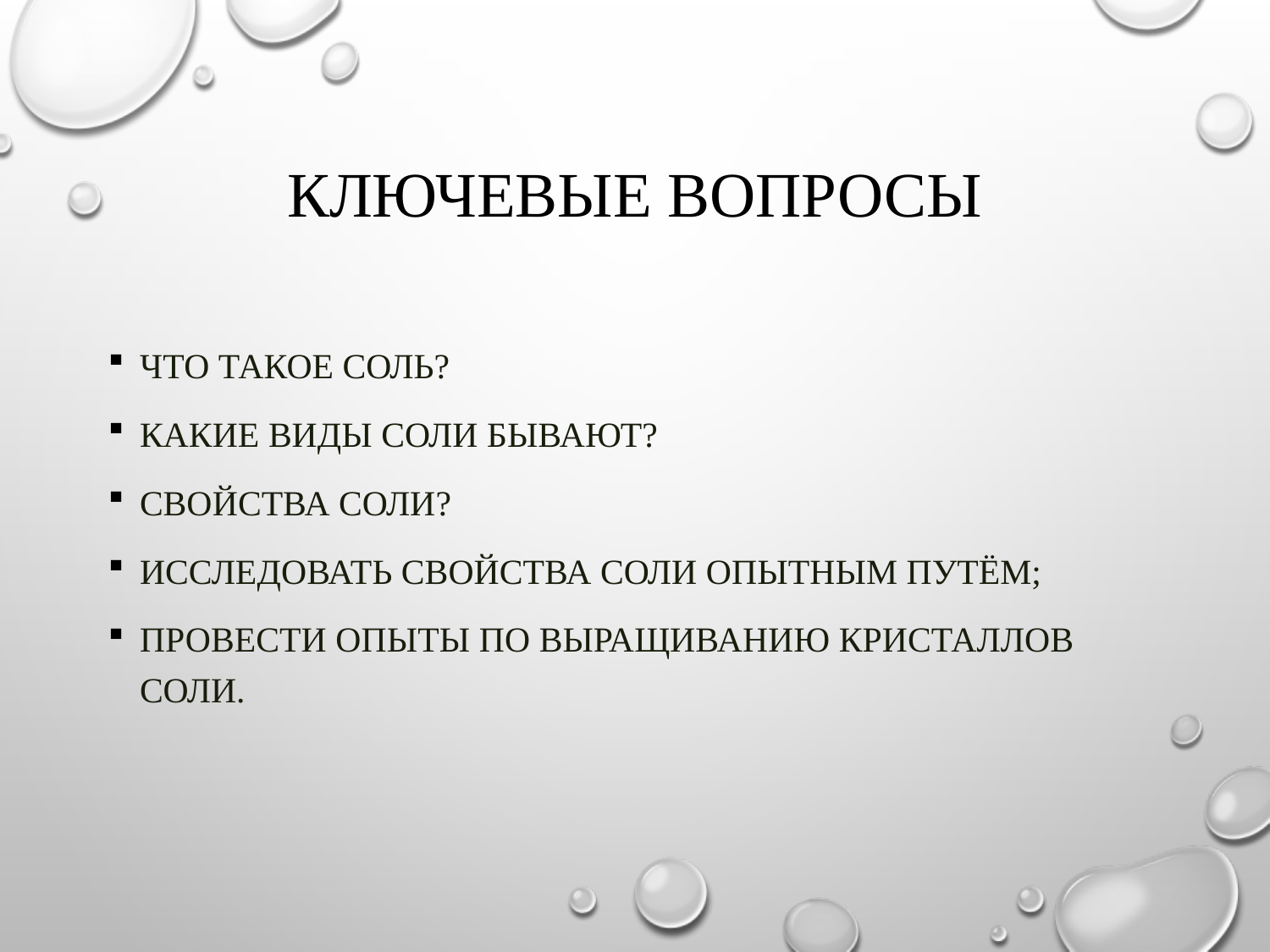

# Ключевые вопросы
Что такое соль?
Какие виды соли бывают?
Свойства соли?
Исследовать свойства соли опытным путём;
Провести опыты по выращиванию кристаллов соли.